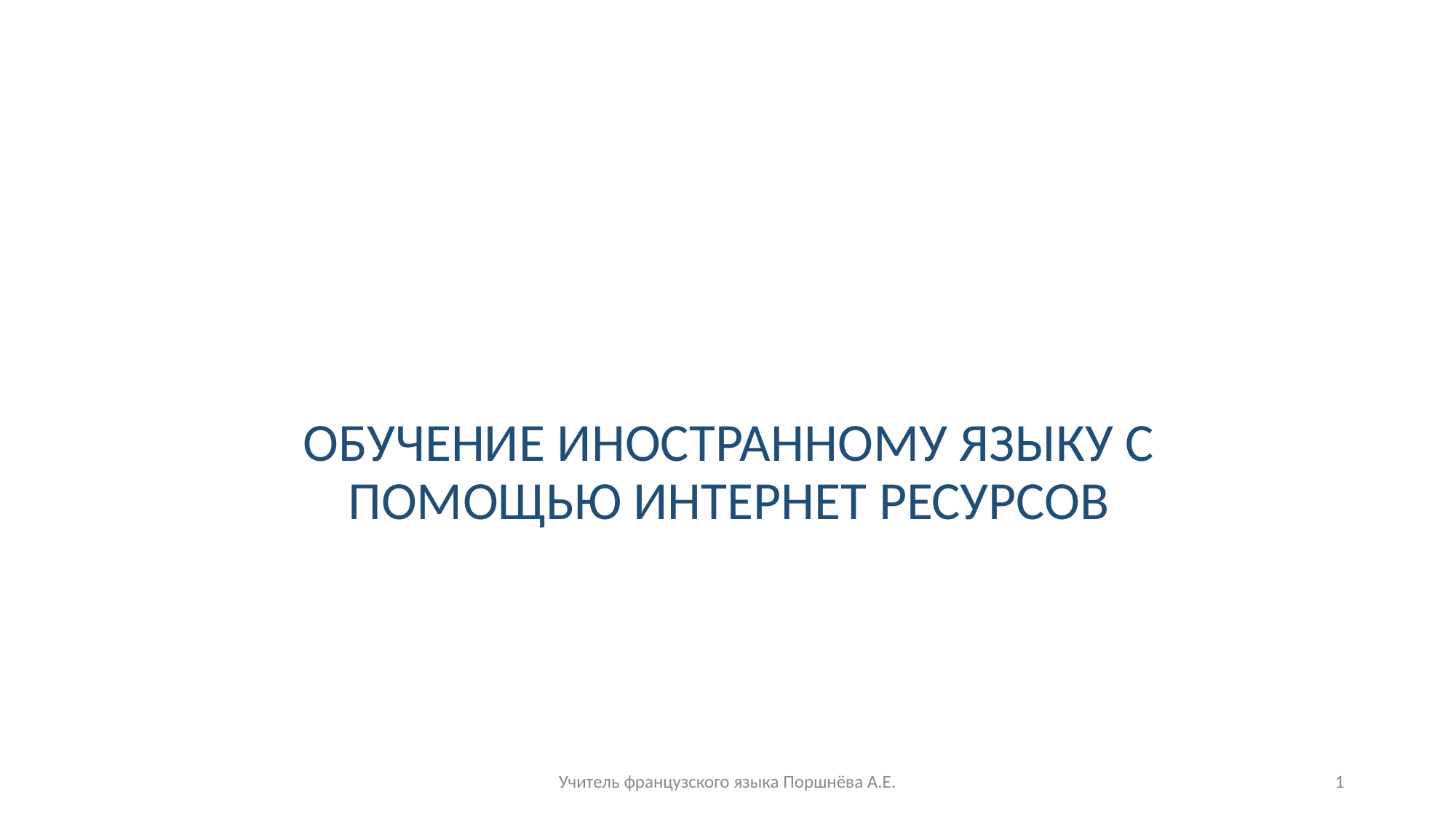

# ОБУЧЕНИЕ ИНОСТРАННОМУ ЯЗЫКУ С ПОМОЩЬЮ ИНТЕРНЕТ РЕСУРСОВ
Учитель французского языка Поршнёва А.Е.
1